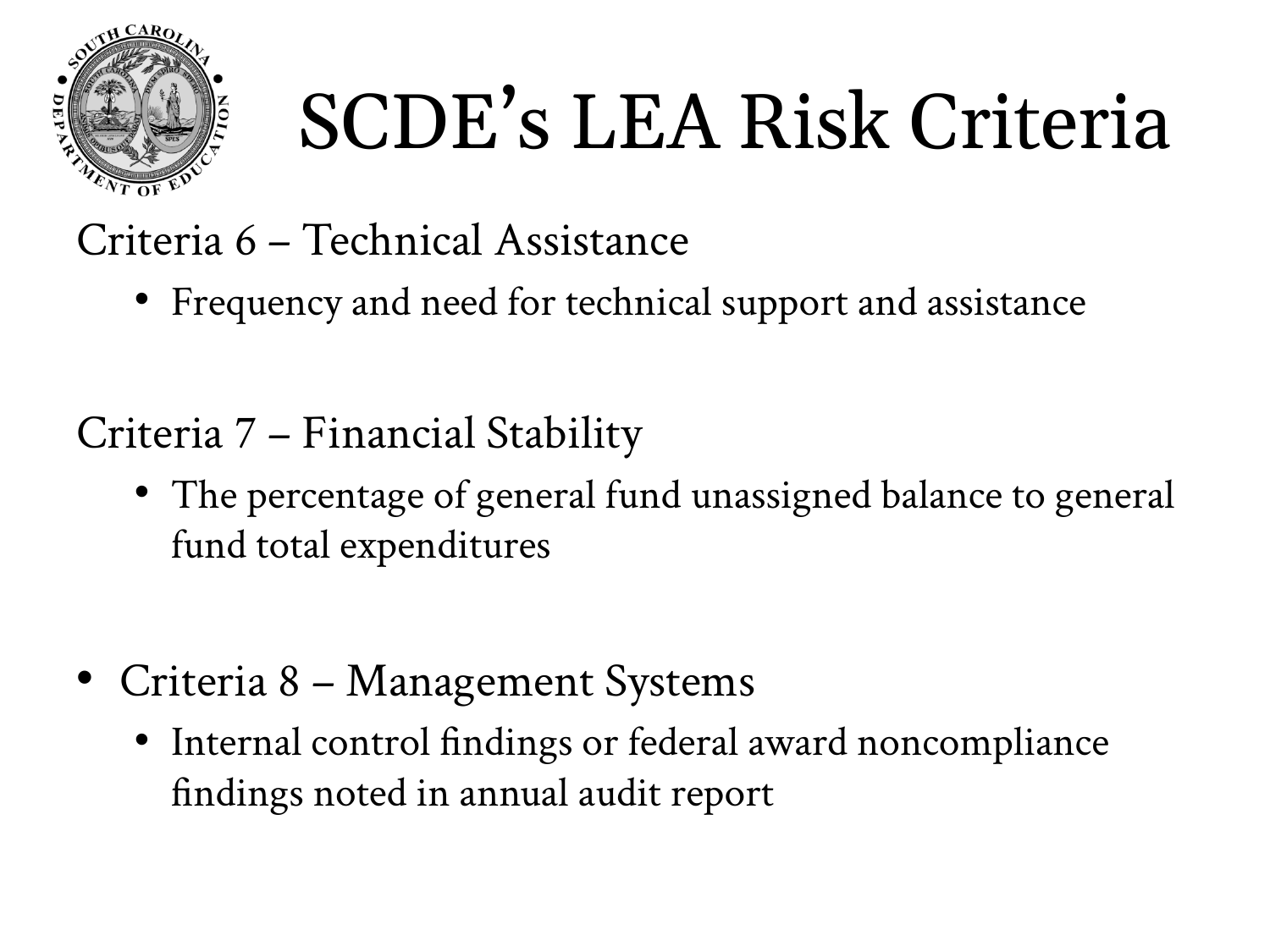

# SCDE’s LEA Risk Criteria
Criteria 6 – Technical Assistance
Frequency and need for technical support and assistance

Criteria 7 – Financial Stability
The percentage of general fund unassigned balance to general fund total expenditures

Criteria 8 – Management Systems
Internal control findings or federal award noncompliance findings noted in annual audit report